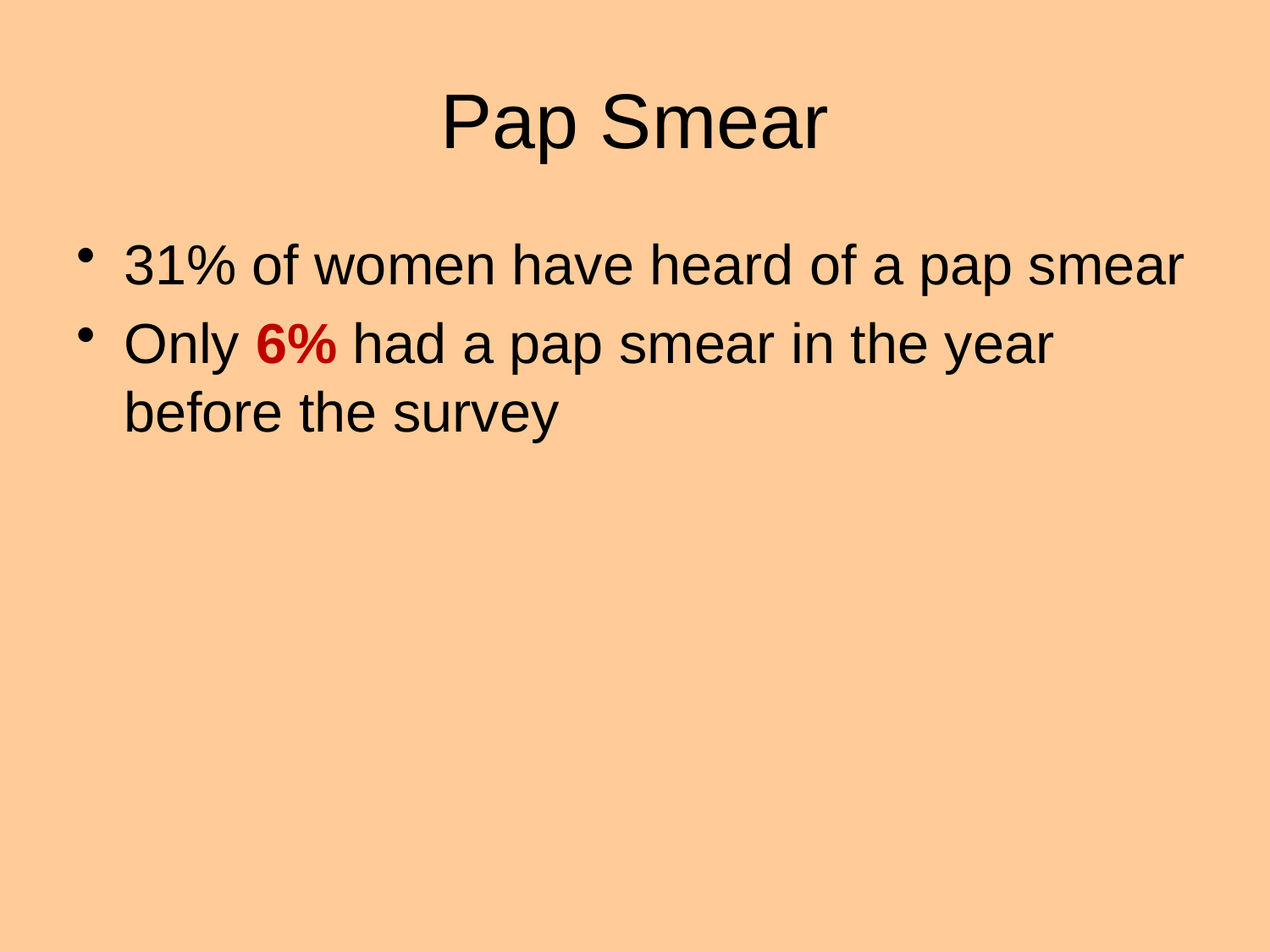

# Pap Smear
31% of women have heard of a pap smear
Only 6% had a pap smear in the year before the survey